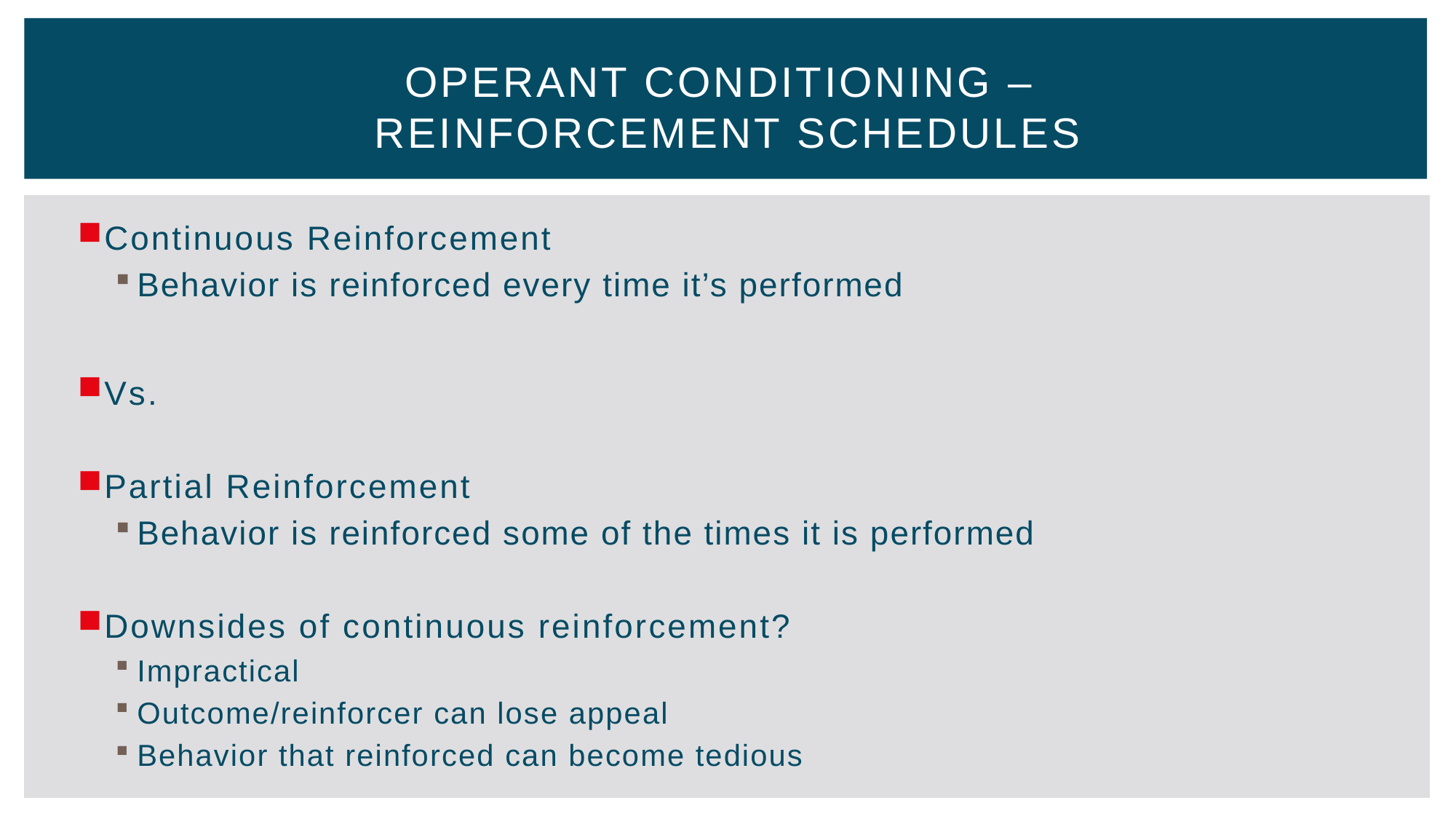

# Operant conditioning – Reinforcement Schedules

Continuous Reinforcement
Behavior is reinforced every time it’s performed

Vs.

Partial Reinforcement
Behavior is reinforced some of the times it is performed

Downsides of continuous reinforcement?
Impractical
Outcome/reinforcer can lose appeal
Behavior that reinforced can become tedious